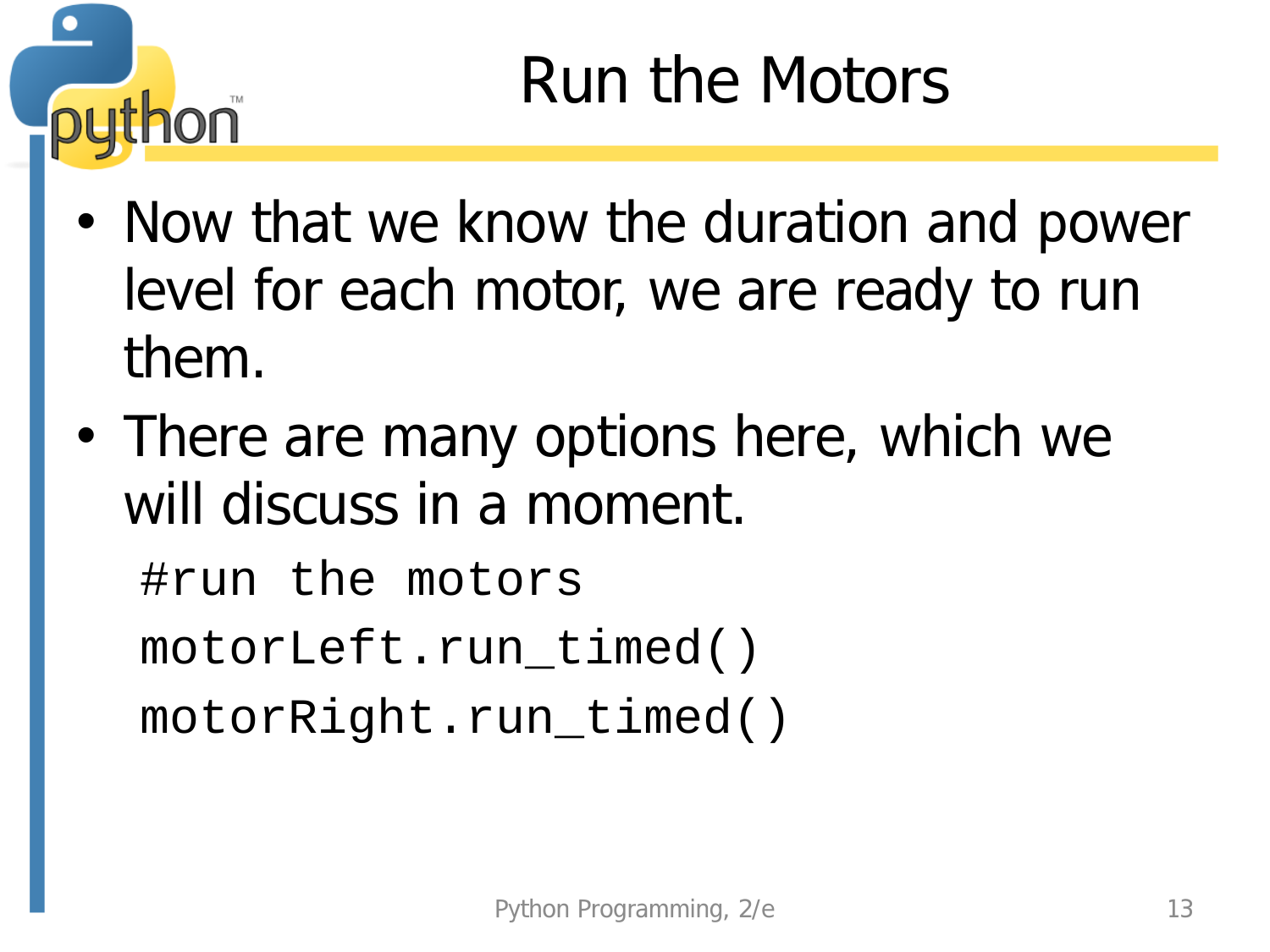

# Run the Motors
Now that we know the duration and power level for each motor, we are ready to run them.
There are many options here, which we will discuss in a moment.
#run the motors
motorLeft.run_timed()
motorRight.run_timed()

Python Programming, 2/e
13